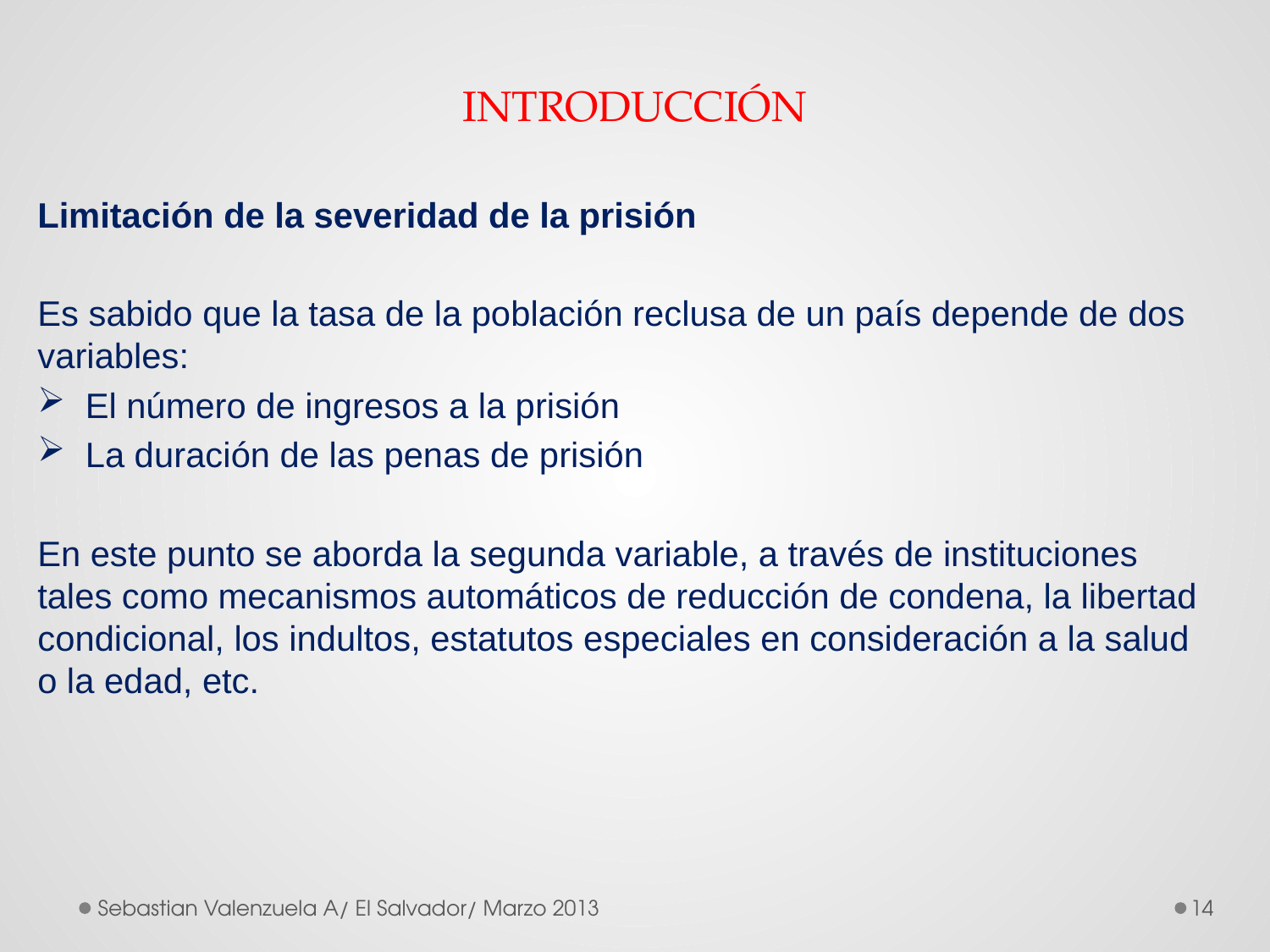

# INTRODUCCIÓN
Limitación de la severidad de la prisión

Es sabido que la tasa de la población reclusa de un país depende de dos variables:
El número de ingresos a la prisión
La duración de las penas de prisión

En este punto se aborda la segunda variable, a través de instituciones tales como mecanismos automáticos de reducción de condena, la libertad condicional, los indultos, estatutos especiales en consideración a la salud o la edad, etc.
Sebastian Valenzuela A/ El Salvador/ Marzo 2013
14